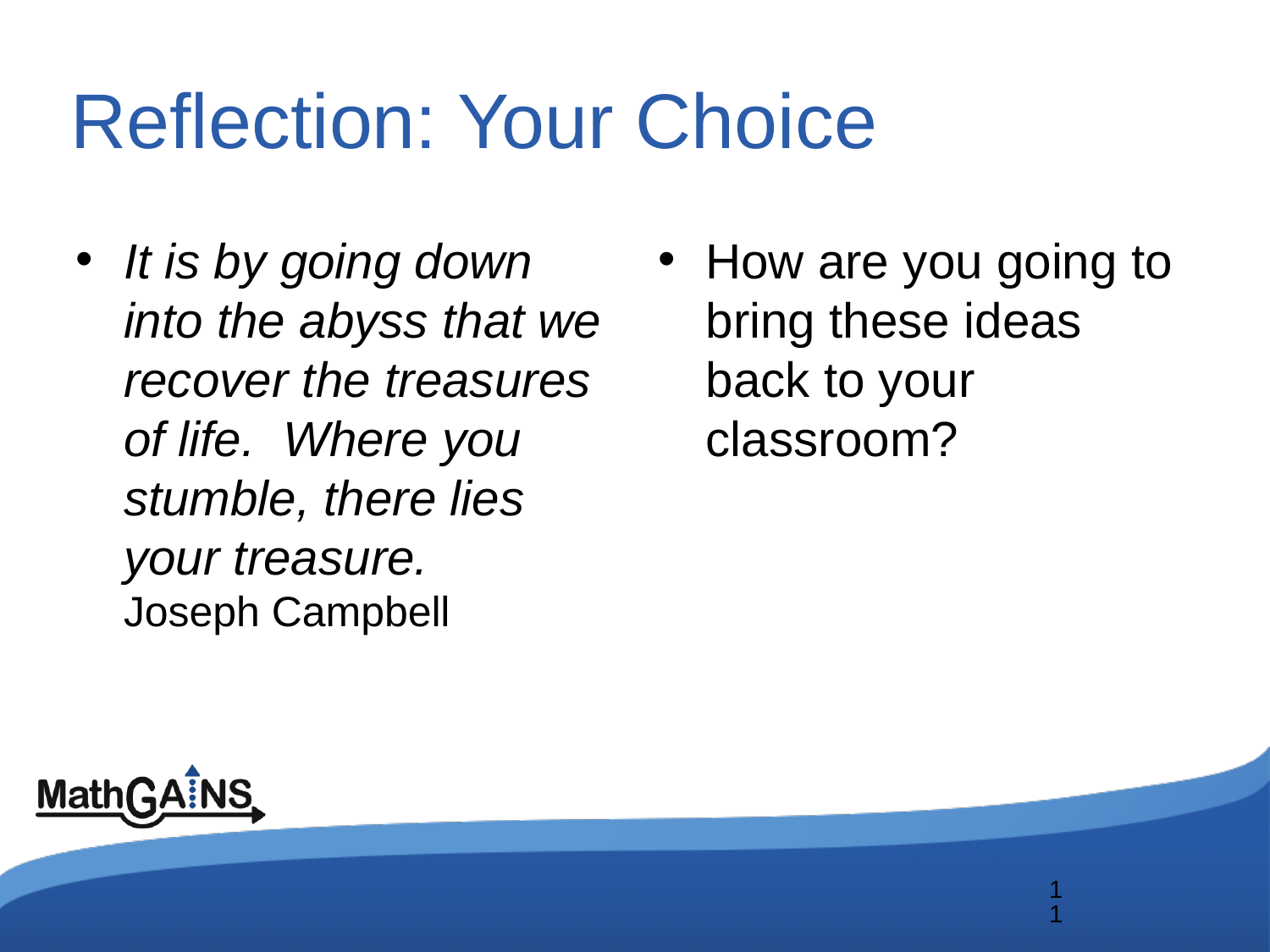

# Reflection: Your Choice
It is by going down into the abyss that we recover the treasures of life.  Where you stumble, there lies your treasure.
Joseph Campbell
How are you going to bring these ideas back to your classroom?
11